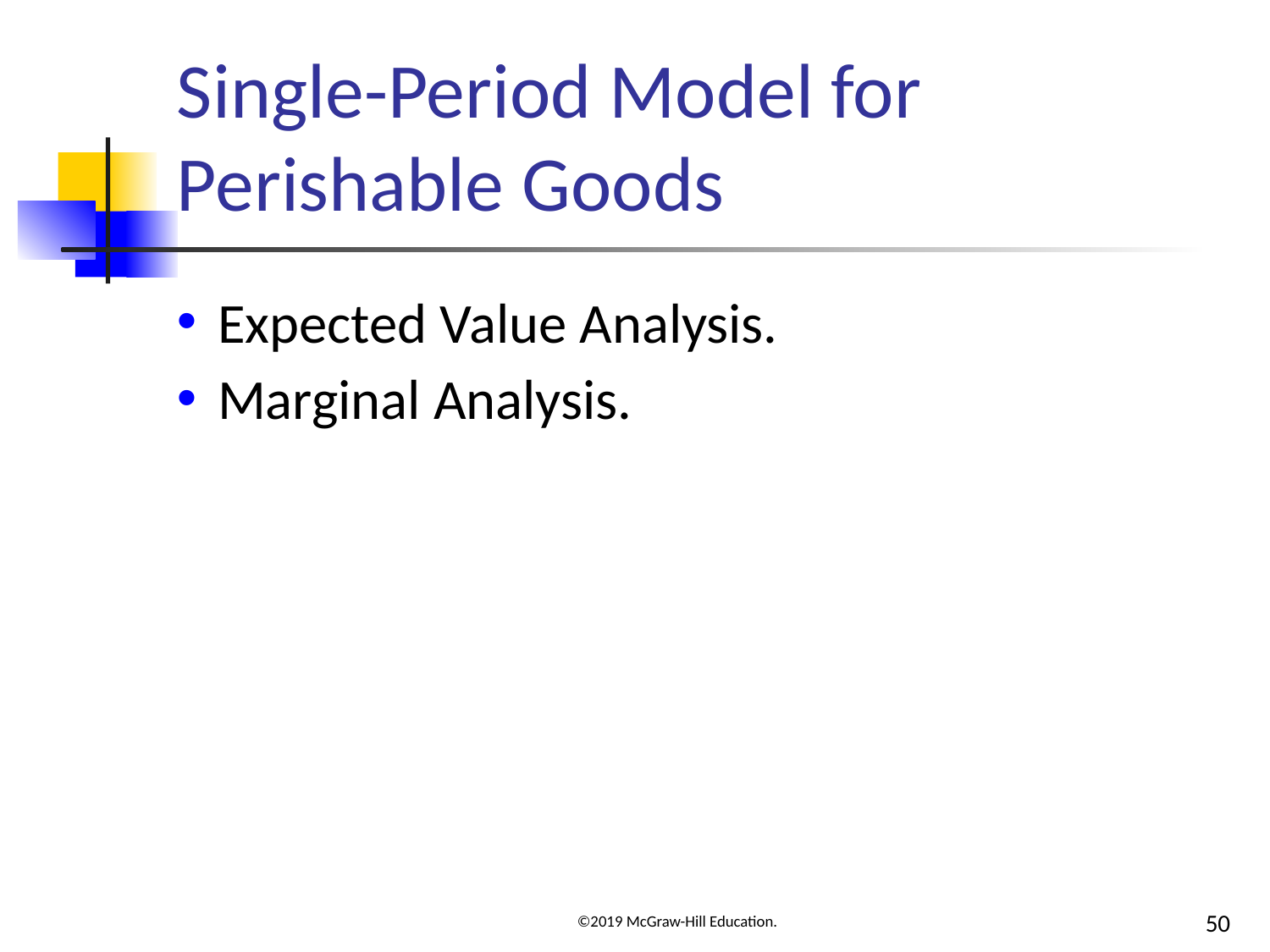

# Single-Period Model for Perishable Goods
Expected Value Analysis.
Marginal Analysis.